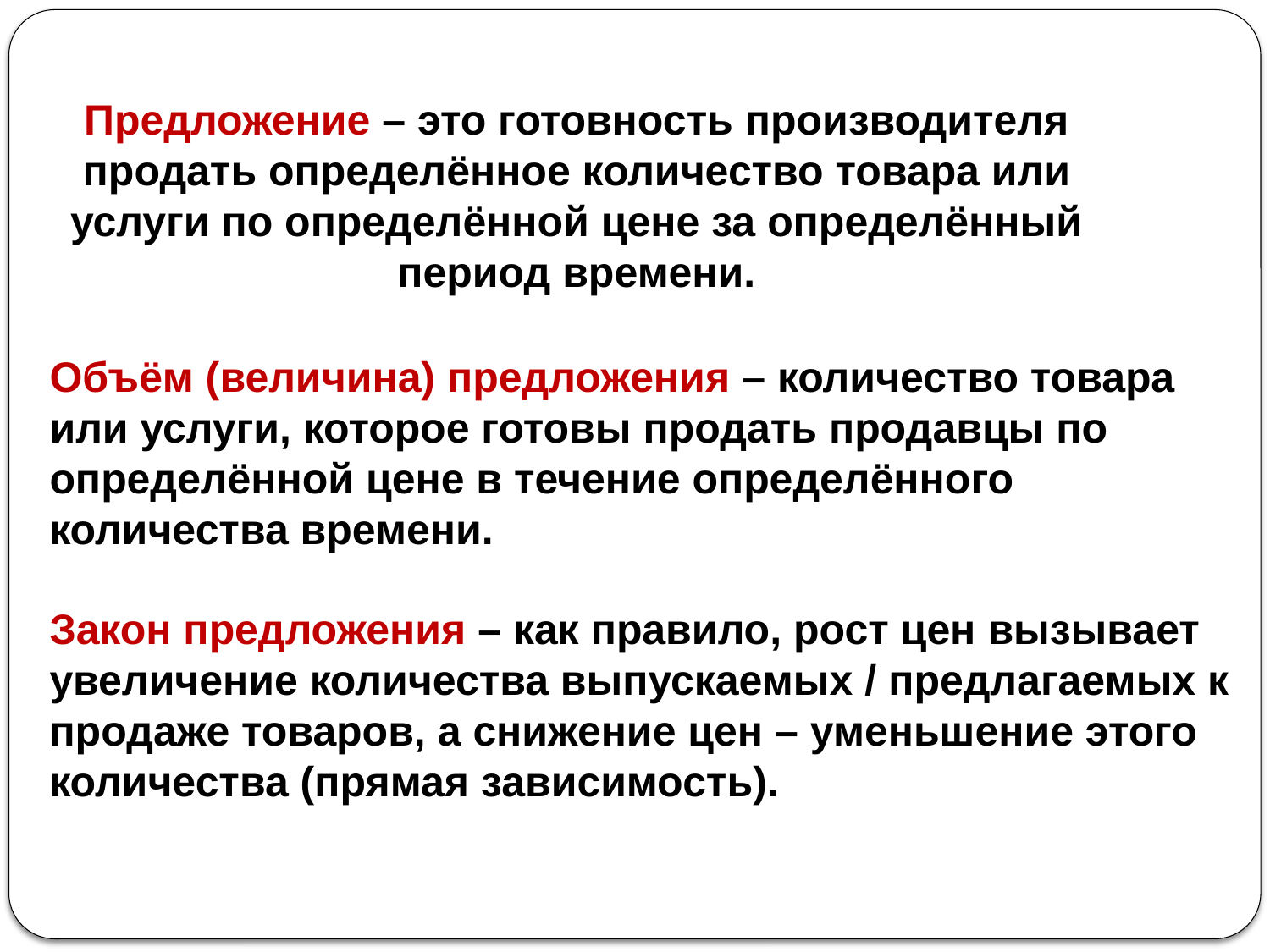

Предложение – это готовность производителя продать определённое количество товара или услуги по определённой цене за определённый период времени.
Объём (величина) предложения – количество товара или услуги, которое готовы продать продавцы по определённой цене в течение определённого количества времени.
Закон предложения – как правило, рост цен вызывает увеличение количества выпускаемых / предлагаемых к продаже товаров, а снижение цен – уменьшение этого количества (прямая зависимость).